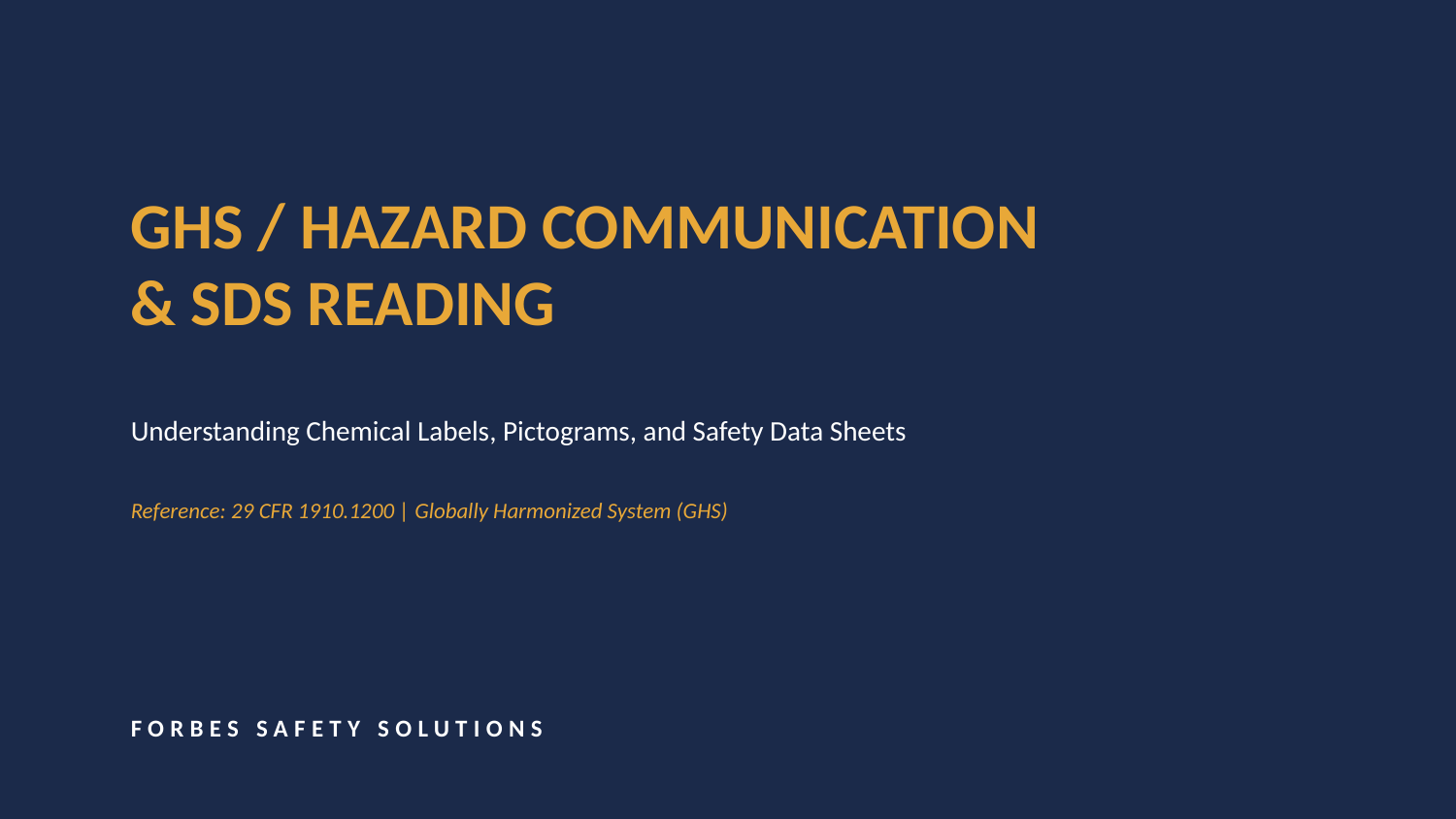

GHS / HAZARD COMMUNICATION
& SDS READING
Understanding Chemical Labels, Pictograms, and Safety Data Sheets
Reference: 29 CFR 1910.1200 | Globally Harmonized System (GHS)
FORBES SAFETY SOLUTIONS